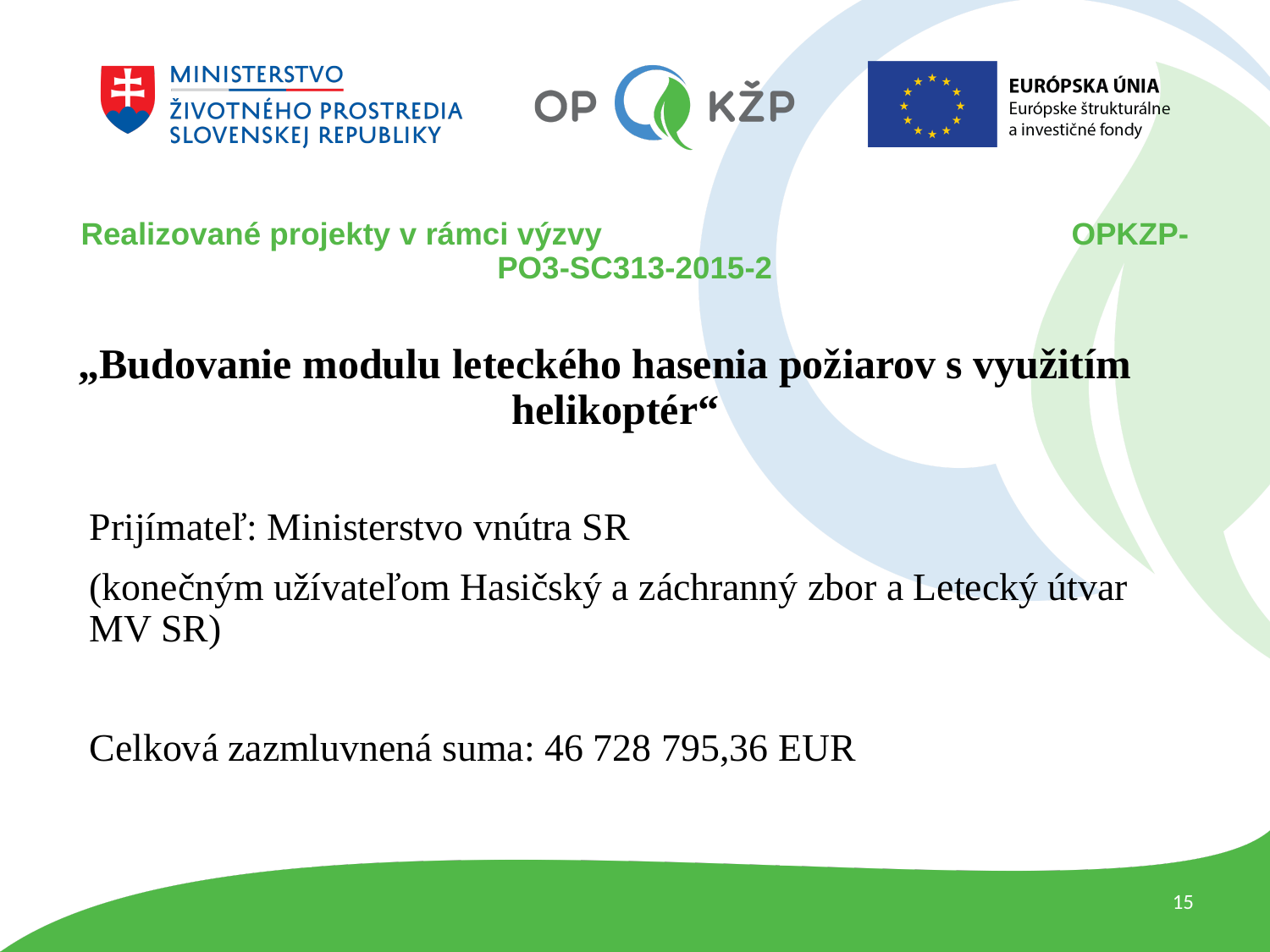

# Realizované projekty v rámci výzvy                                                      OPKZP-PO3-SC313-2015-2
„Budovanie modulu leteckého hasenia požiarov s využitím   helikoptér“

Prijímateľ: Ministerstvo vnútra SR
(konečným užívateľom Hasičský a záchranný zbor a Letecký útvar MV SR)

Celková zazmluvnená suma: 46 728 795,36 EUR

15